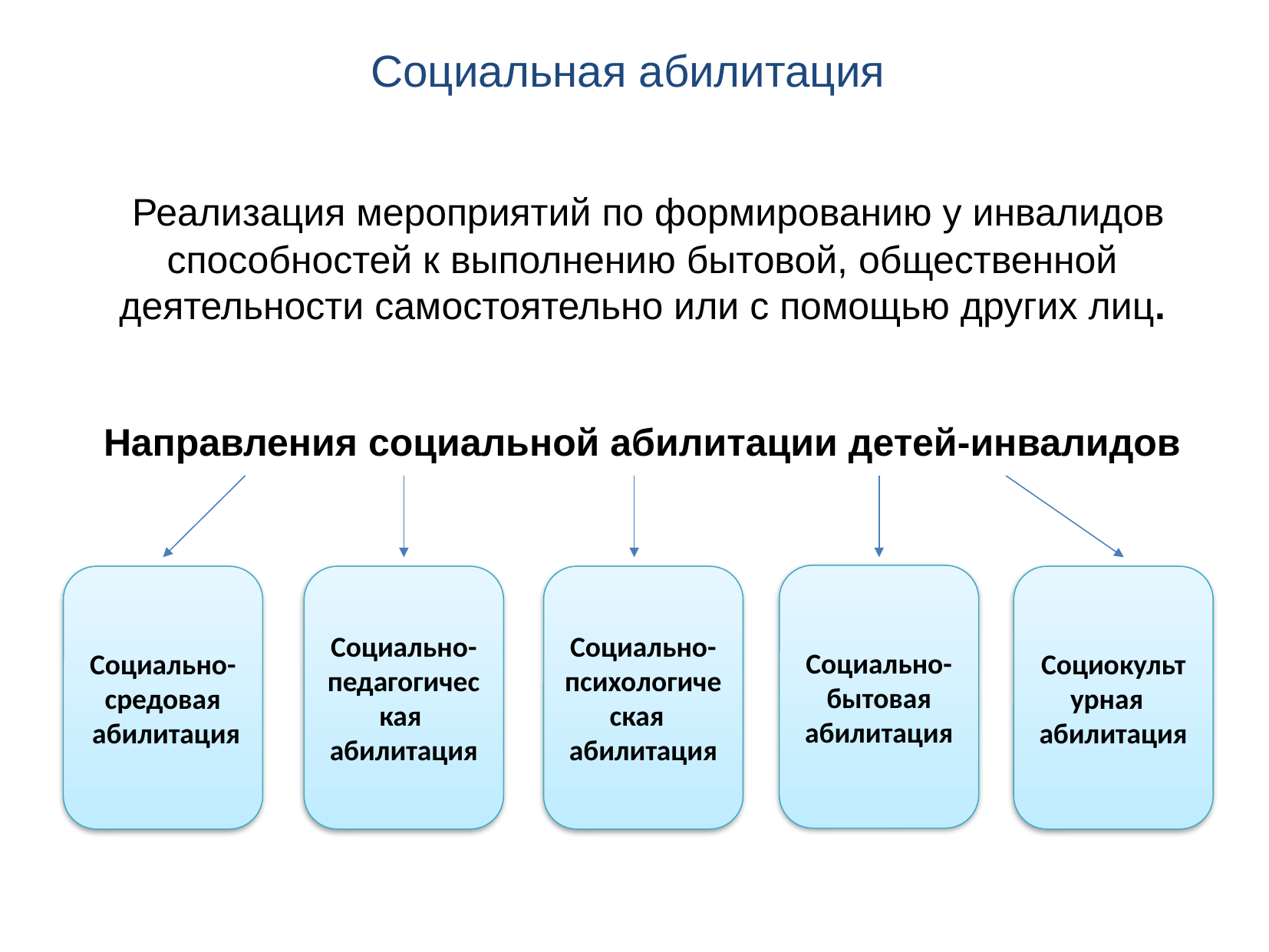

Социальная абилитация
 Реализация мероприятий по формированию у инвалидов способностей к выполнению бытовой, общественной деятельности самостоятельно или с помощью других лиц.

Направления социальной абилитации детей-инвалидов
Социально-бытовая
абилитация
Социально-средовая
 абилитация
Социально-педагогическая
абилитация
Социально-психологическая
абилитация
Социокультурная
абилитация